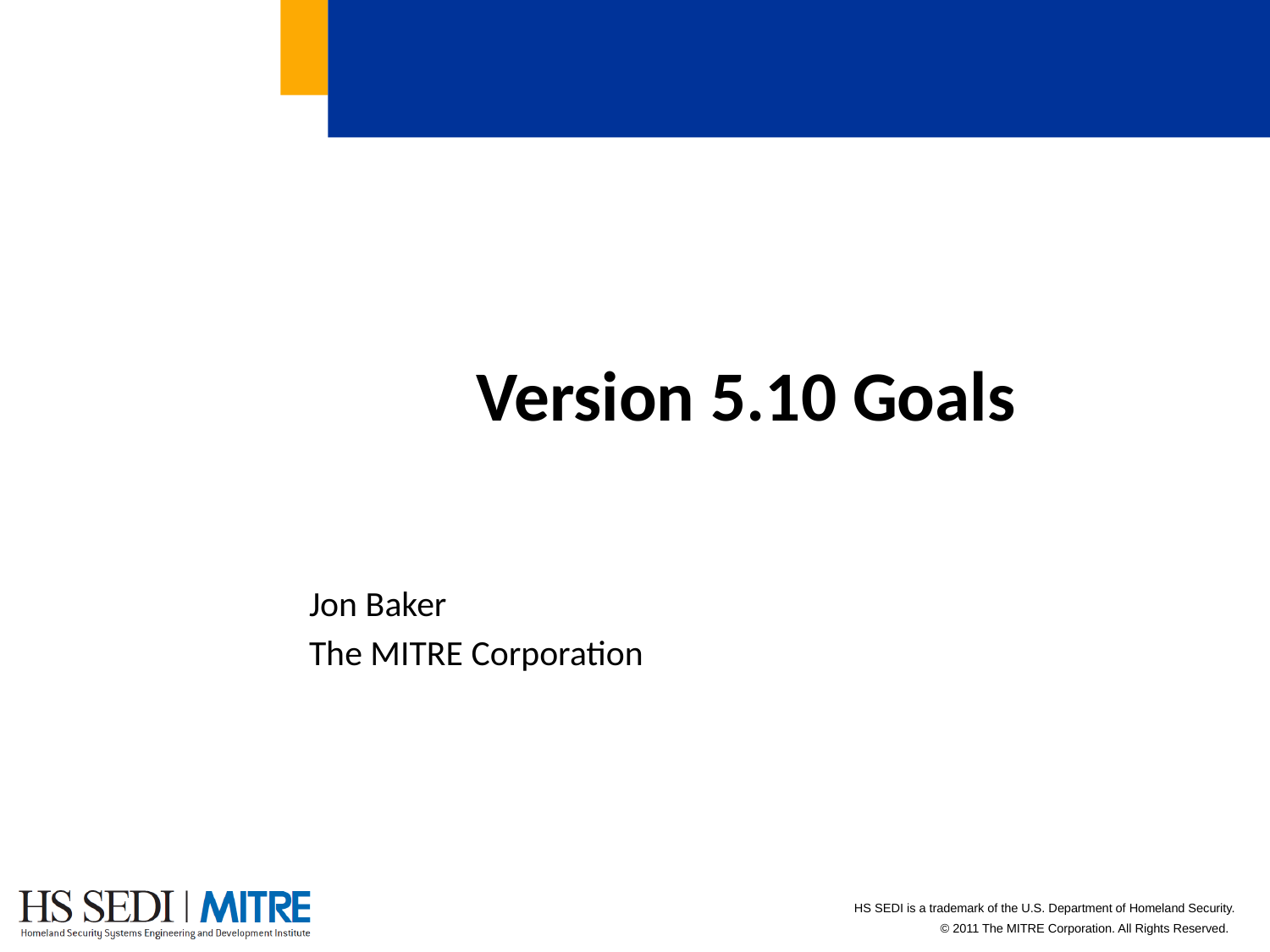

# Version 5.10 Goals
Jon Baker
The MITRE Corporation